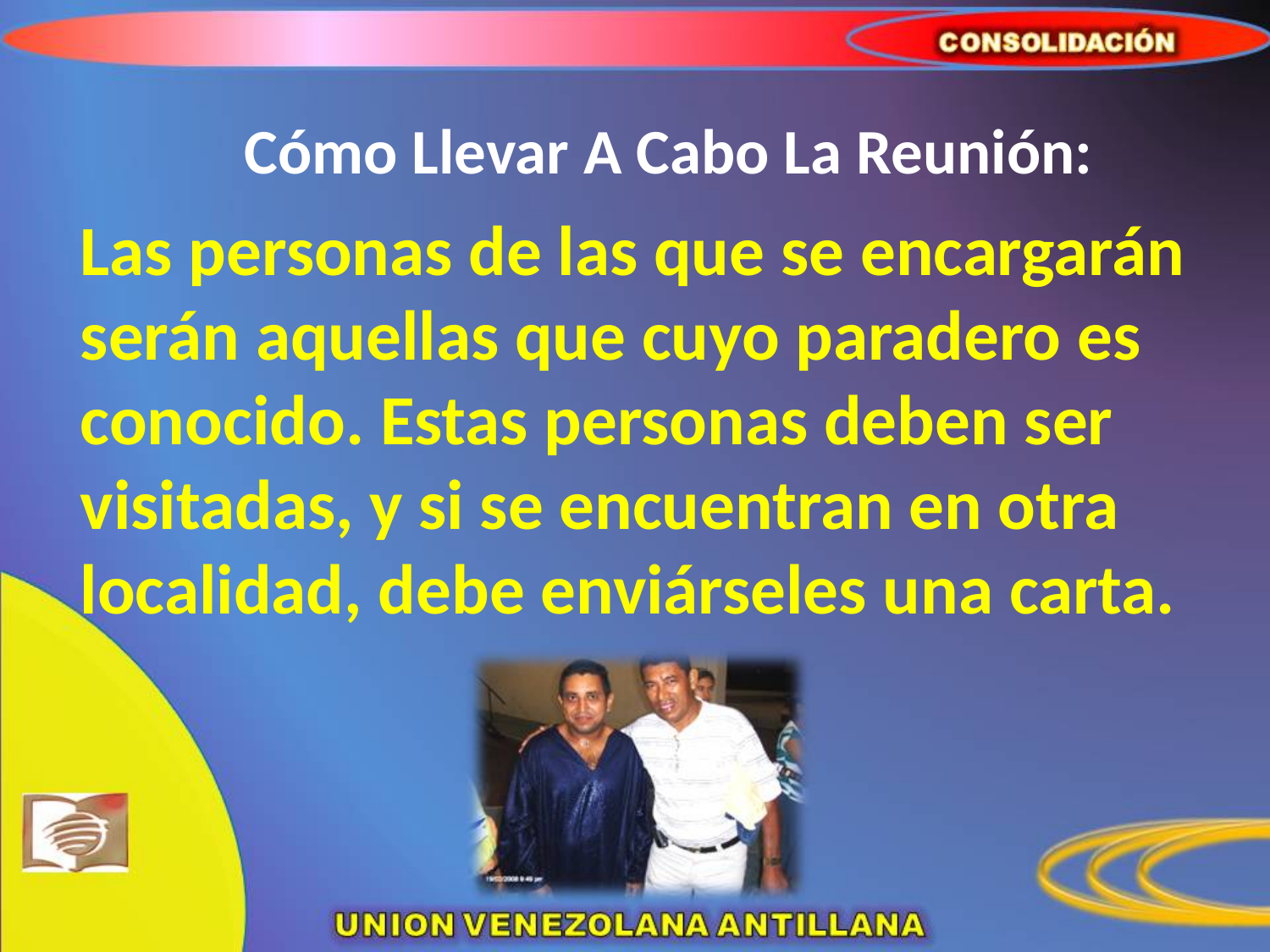

# Cómo Llevar A Cabo La Reunión:
	Las personas de las que se encargarán serán aquellas que cuyo paradero es conocido. Estas personas deben ser visitadas, y si se encuentran en otra localidad, debe enviárseles una carta.